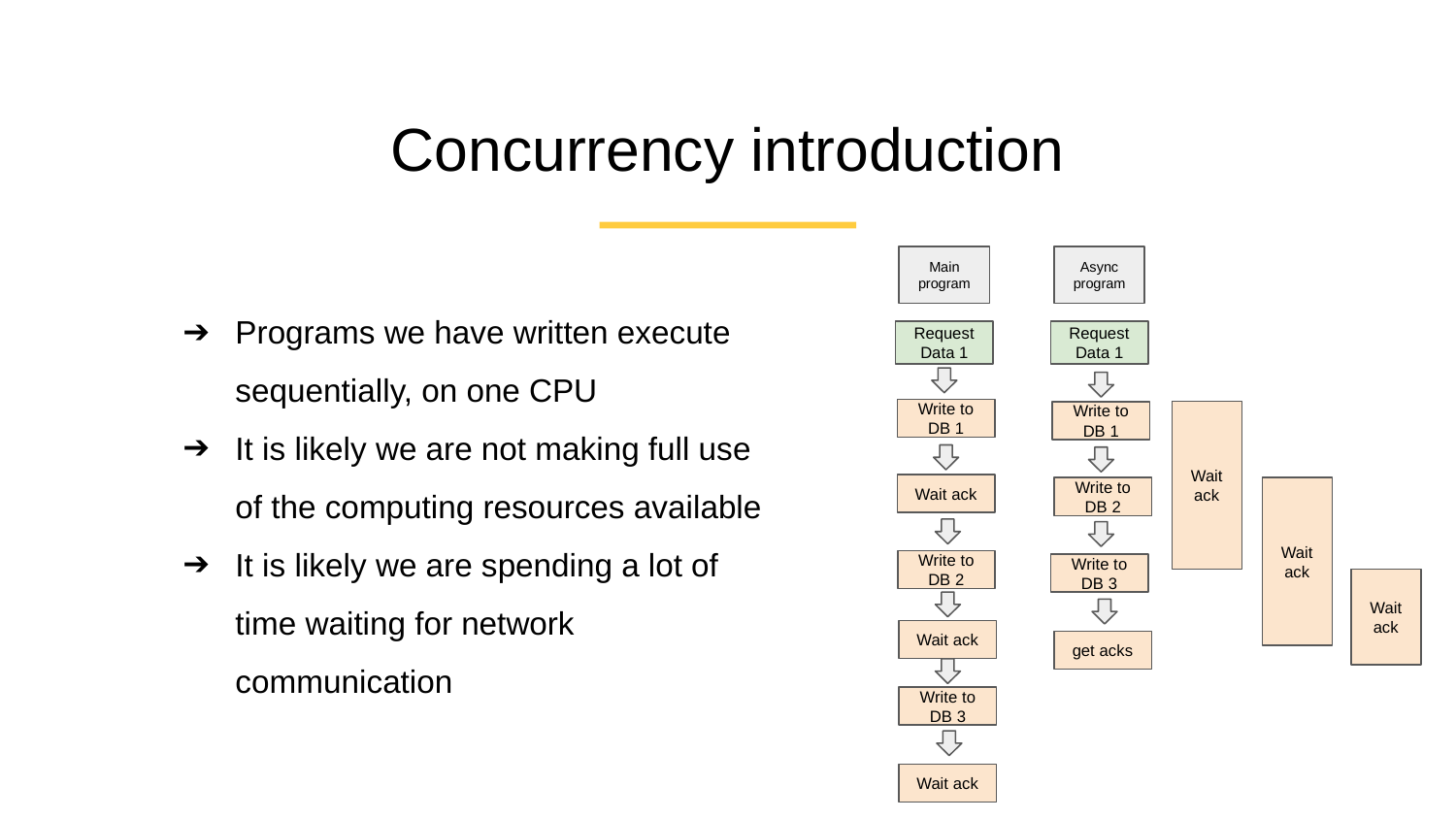

Concurrency introduction

Main program
Async program
Programs we have written execute sequentially, on one CPU
It is likely we are not making full use of the computing resources available
It is likely we are spending a lot of time waiting for network communication
Request Data 1
Request Data 1

Write to DB 1
Wait ack
Write to DB 1

Wait ack
Write to DB 2
Wait ack

Write to DB 2
Write to DB 3
Wait ack

Wait ack
get acks

Write to DB 3

Wait ack